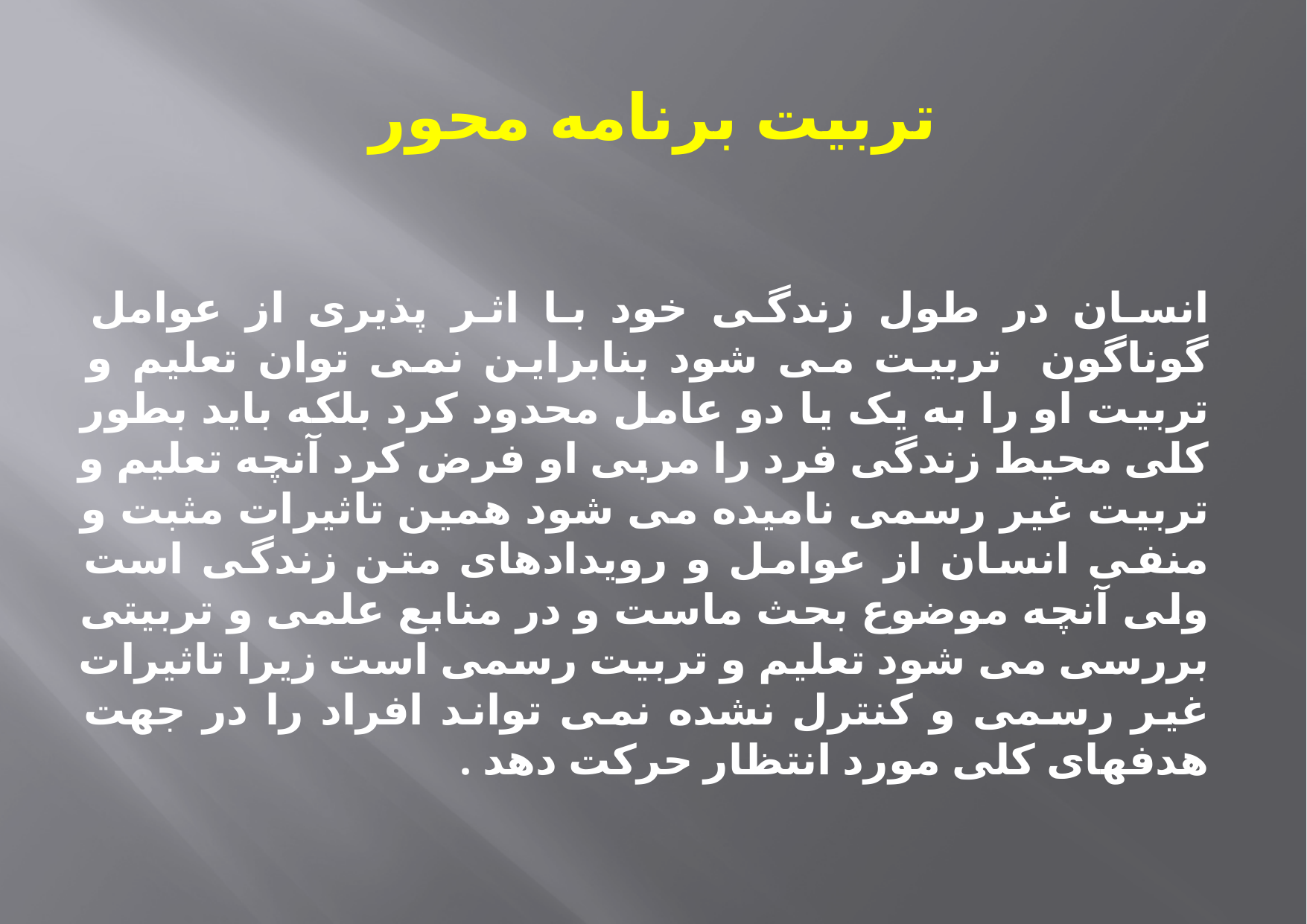

# تربیت برنامه محور

انسان در طول زندگی خود با اثر پذیری از عوامل گوناگون  تربیت می شود بنابراین نمی توان تعلیم و تربیت او را به یک یا دو عامل محدود کرد بلکه باید بطور کلی محیط زندگی فرد را مربی او فرض کرد آنچه تعلیم و تربیت غیر رسمی نامیده می شود همین تاثیرات مثبت و منفی انسان از عوامل و رویدادهای متن زندگی است ولی آنچه موضوع بحث ماست و در منابع علمی و تربیتی بررسی می شود تعلیم و تربیت رسمی است زیرا تاثیرات غیر رسمی و کنترل نشده نمی تواند افراد را در جهت هدفهای کلی مورد انتظار حرکت دهد .